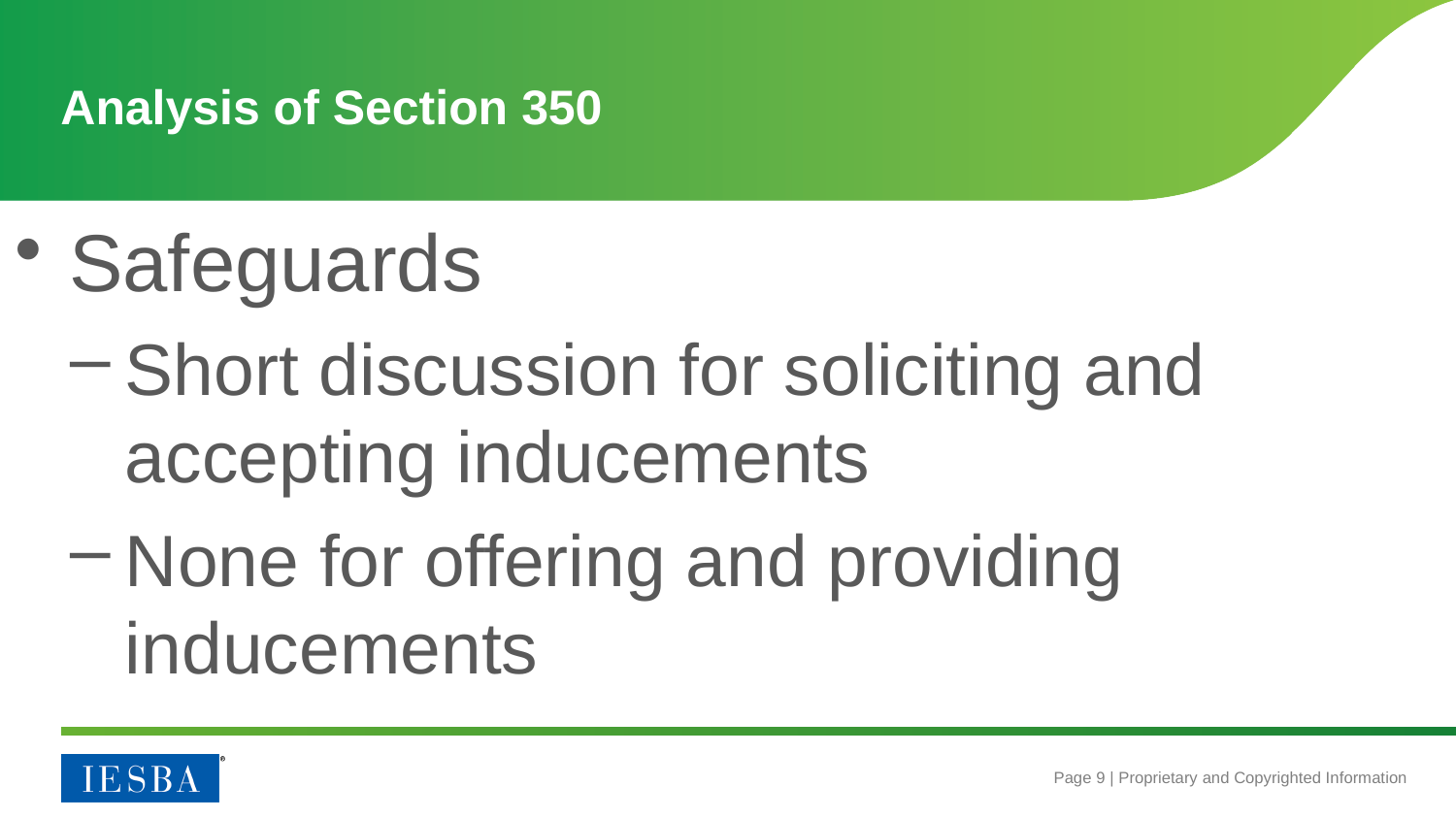

# Analysis of Section 350
Safeguards
Short discussion for soliciting and accepting inducements
None for offering and providing inducements